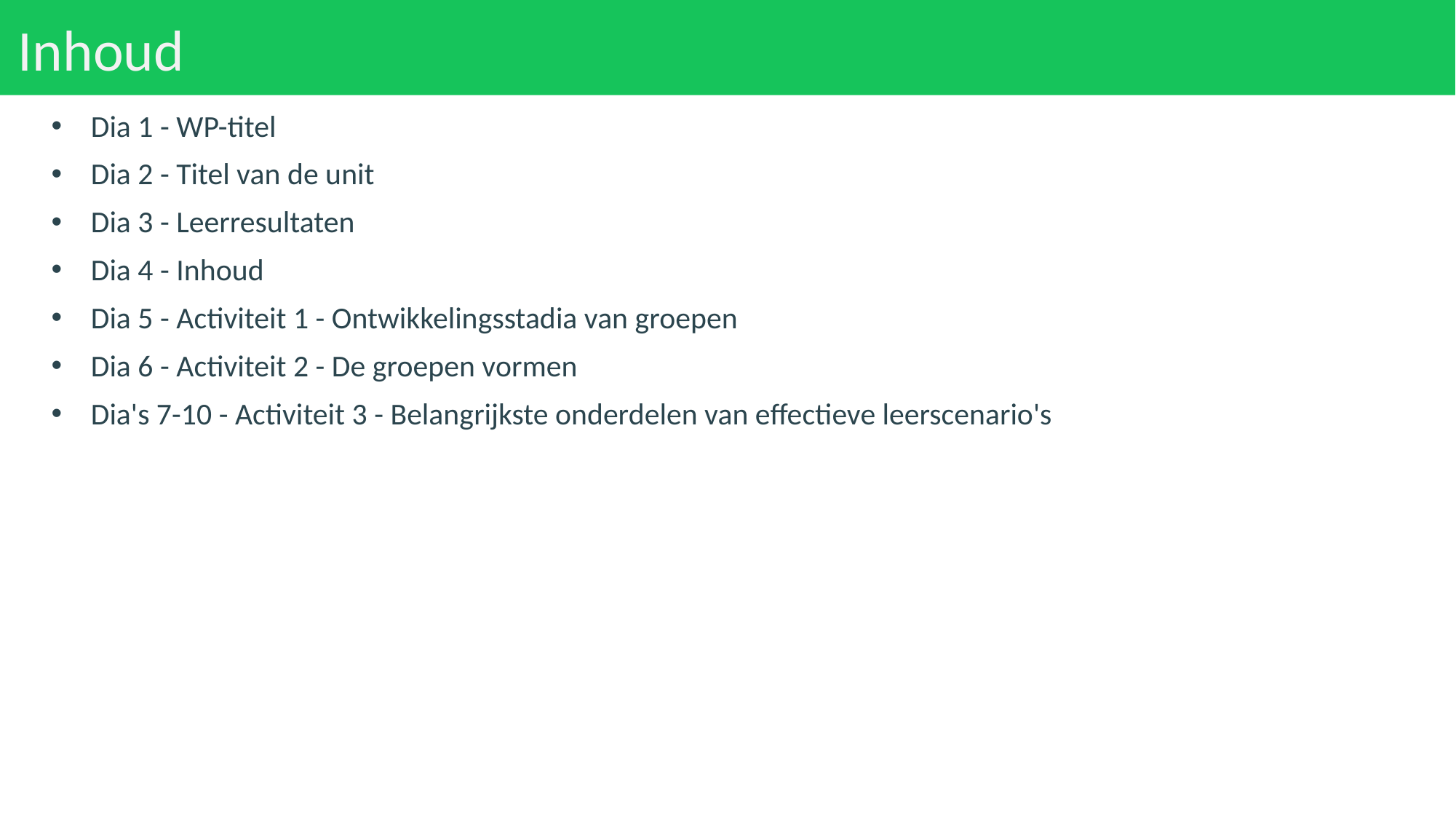

# Inhoud
Dia 1 - WP-titel
Dia 2 - Titel van de unit
Dia 3 - Leerresultaten
Dia 4 - Inhoud
Dia 5 - Activiteit 1 - Ontwikkelingsstadia van groepen
Dia 6 - Activiteit 2 - De groepen vormen
Dia's 7-10 - Activiteit 3 - Belangrijkste onderdelen van effectieve leerscenario's